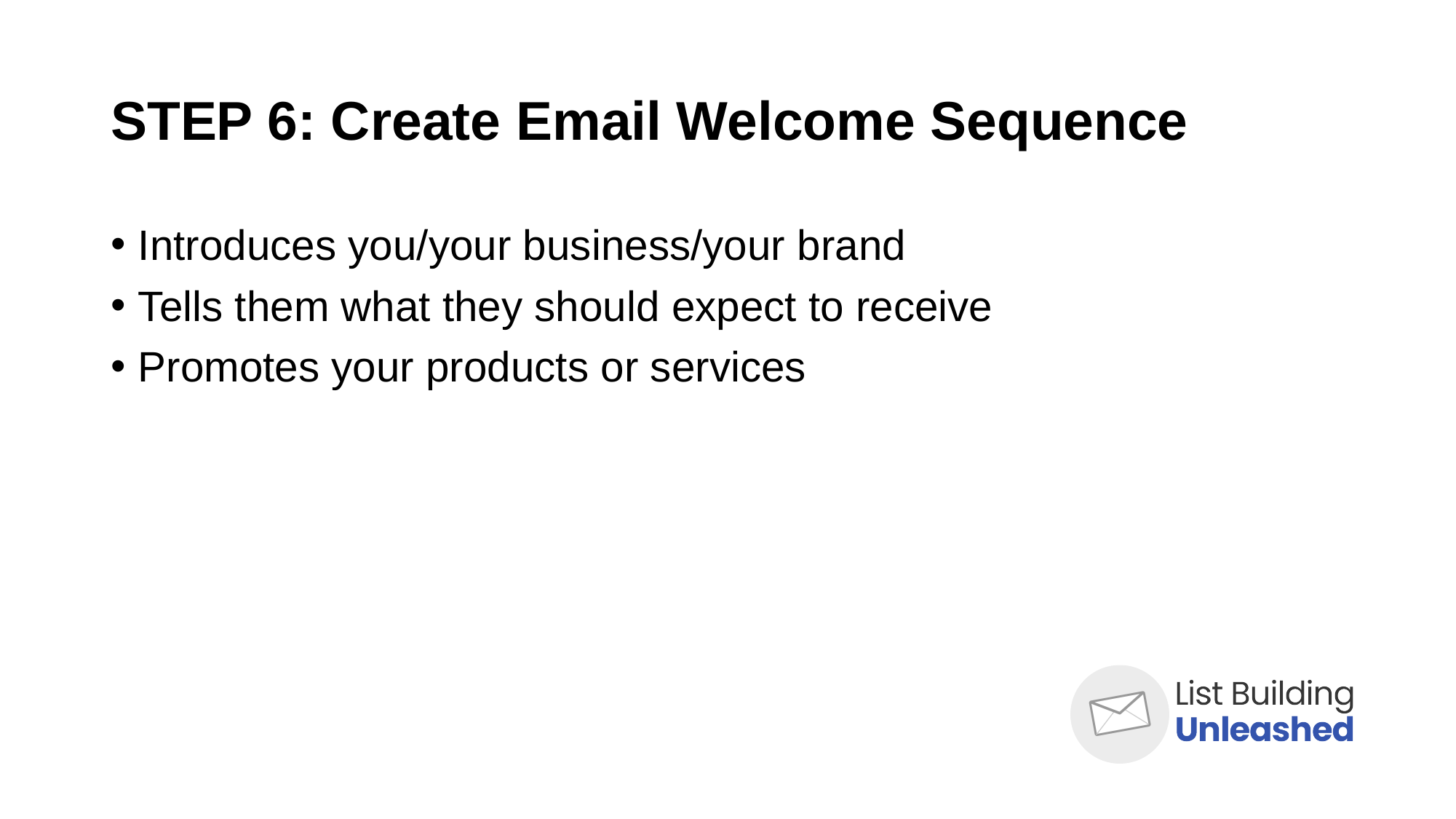

# STEP 6: Create Email Welcome Sequence
Introduces you/your business/your brand
Tells them what they should expect to receive
Promotes your products or services